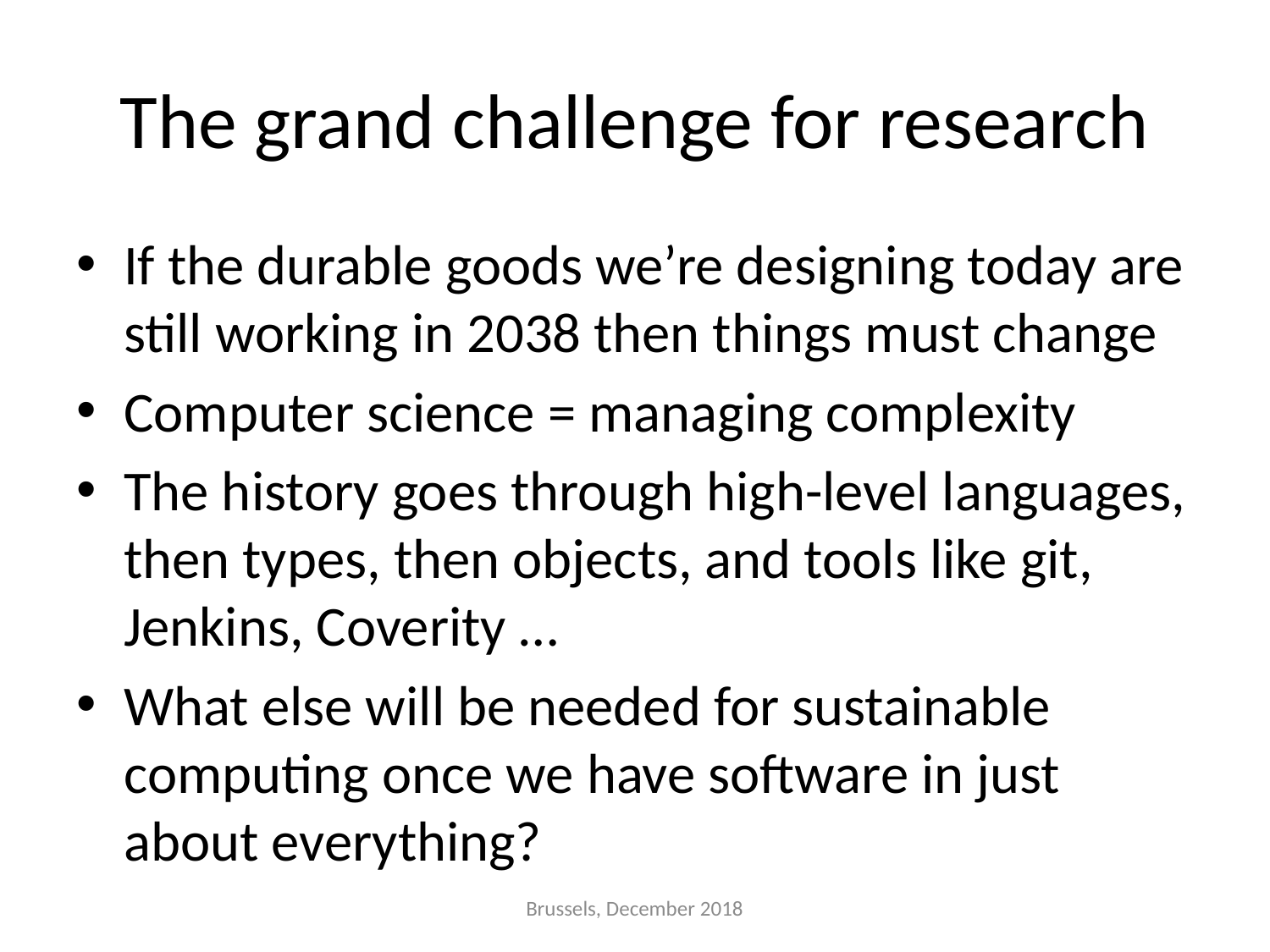

# The grand challenge for research
If the durable goods we’re designing today are still working in 2038 then things must change
Computer science = managing complexity
The history goes through high-level languages, then types, then objects, and tools like git, Jenkins, Coverity …
What else will be needed for sustainable computing once we have software in just about everything?
Brussels, December 2018